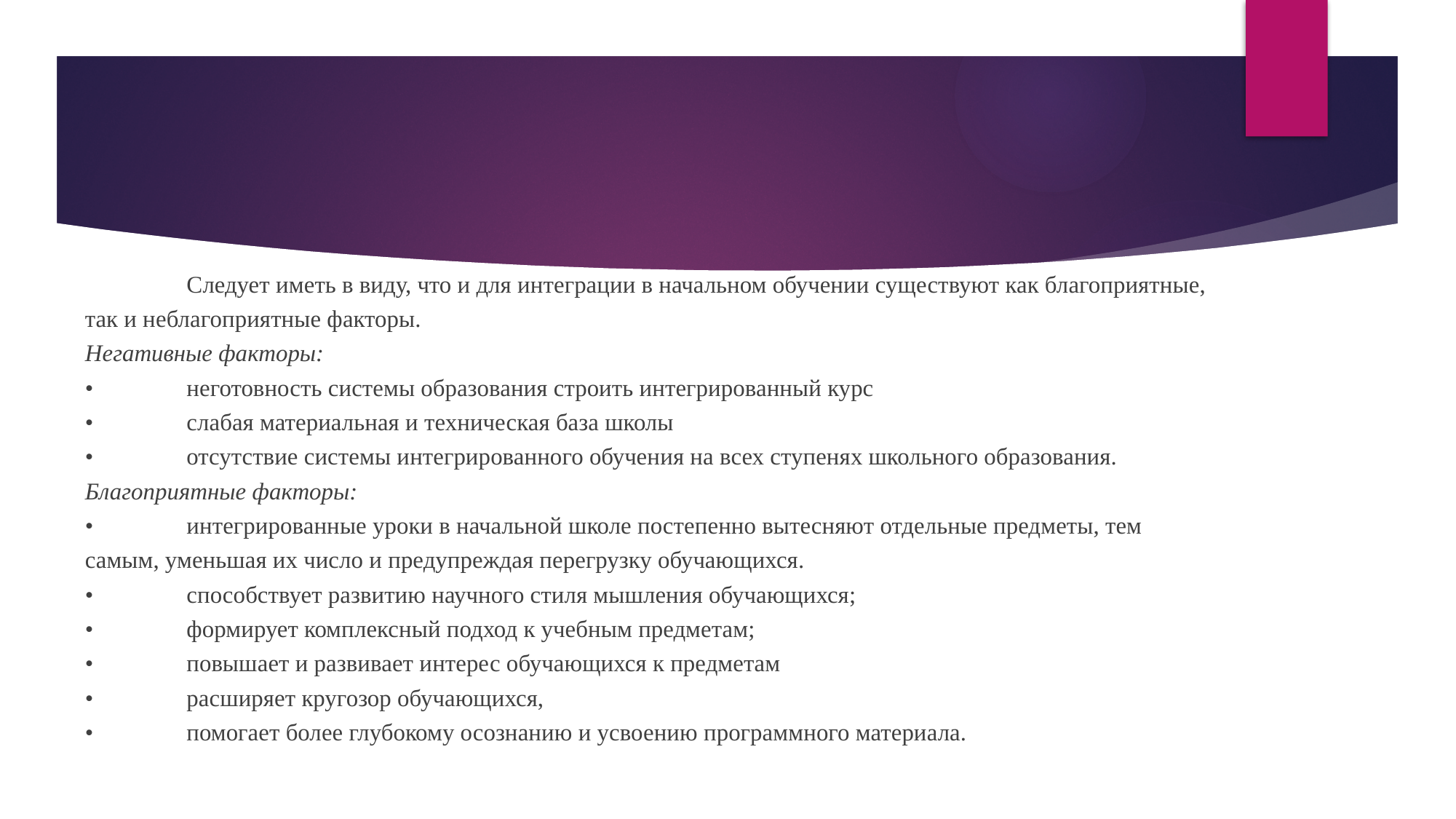

Следует иметь в виду, что и для интеграции в начальном обучении существуют как благоприятные, так и неблагоприятные факторы.
Негативные факторы:
•	неготовность системы образования строить интегрированный курс
•	слабая материальная и техническая база школы
•	отсутствие системы интегрированного обучения на всех ступенях школьного образования.
Благоприятные факторы:
•	интегрированные уроки в начальной школе постепенно вытесняют отдельные предметы, тем самым, уменьшая их число и предупреждая перегрузку обучающихся.
•	способствует развитию научного стиля мышления обучающихся;
•	формирует комплексный подход к учебным предметам;
•	повышает и развивает интерес обучающихся к предметам
•	расширяет кругозор обучающихся,
•	помогает более глубокому осознанию и усвоению программного материала.